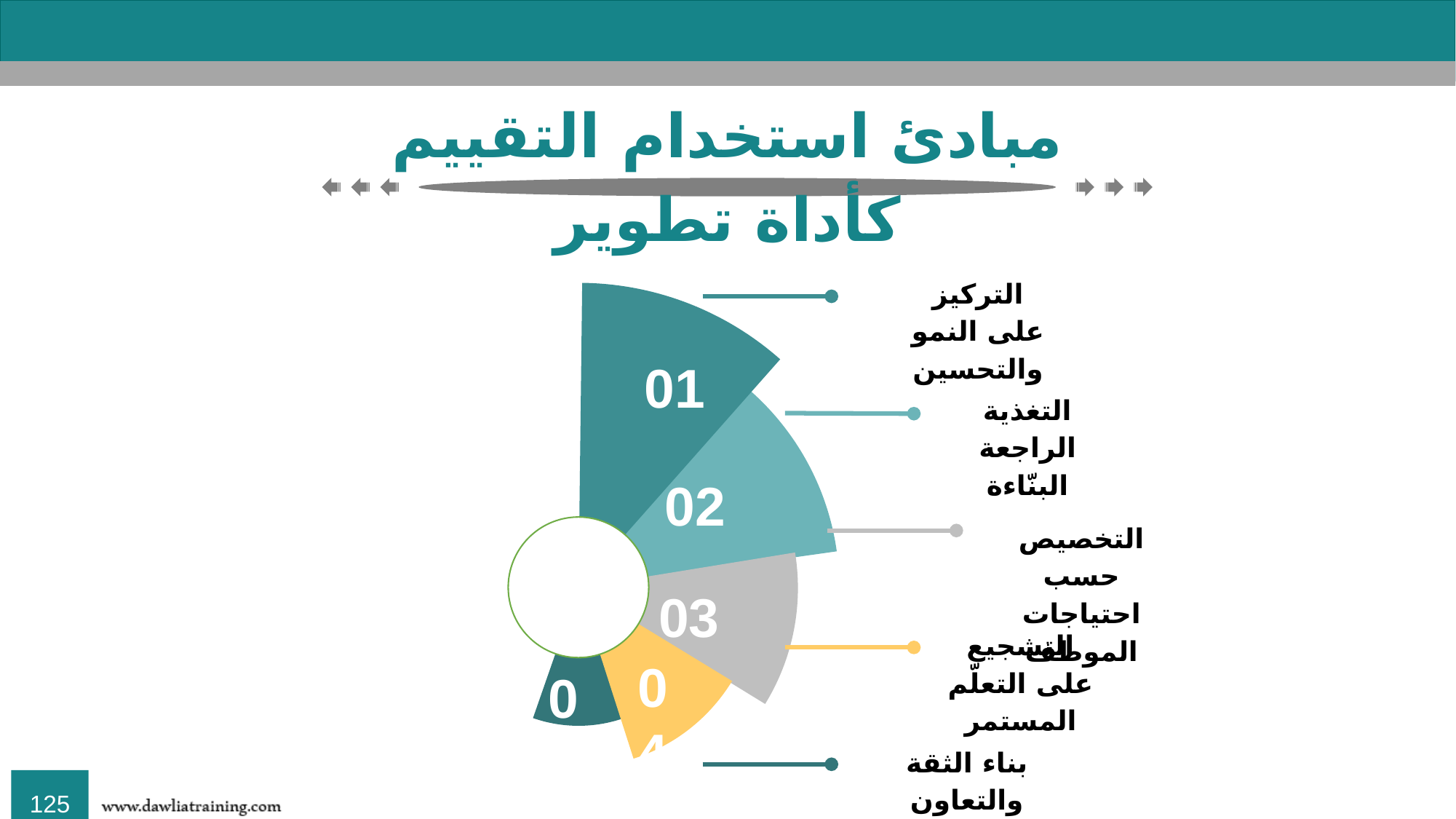

مبادئ استخدام التقييم كأداة تطوير

التركيز على النمو والتحسين

01

التغذية الراجعة البنّاءة
02

التخصيص حسب احتياجات الموظف
03

التشجيع على التعلّم المستمر
04

05
بناء الثقة والتعاون